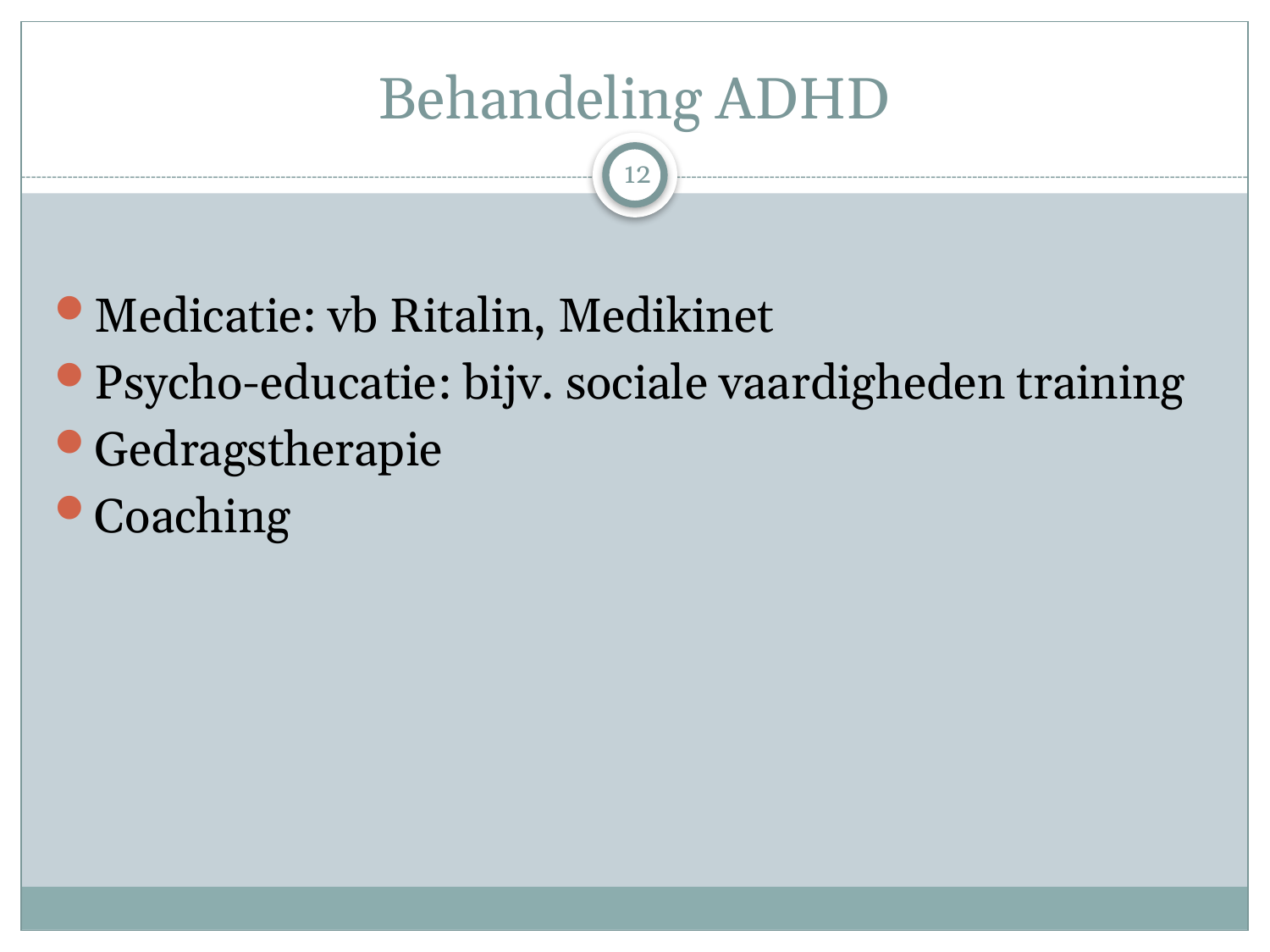

# Behandeling ADHD
12

Medicatie: vb Ritalin, Medikinet
Psycho-educatie: bijv. sociale vaardigheden training
Gedragstherapie
Coaching